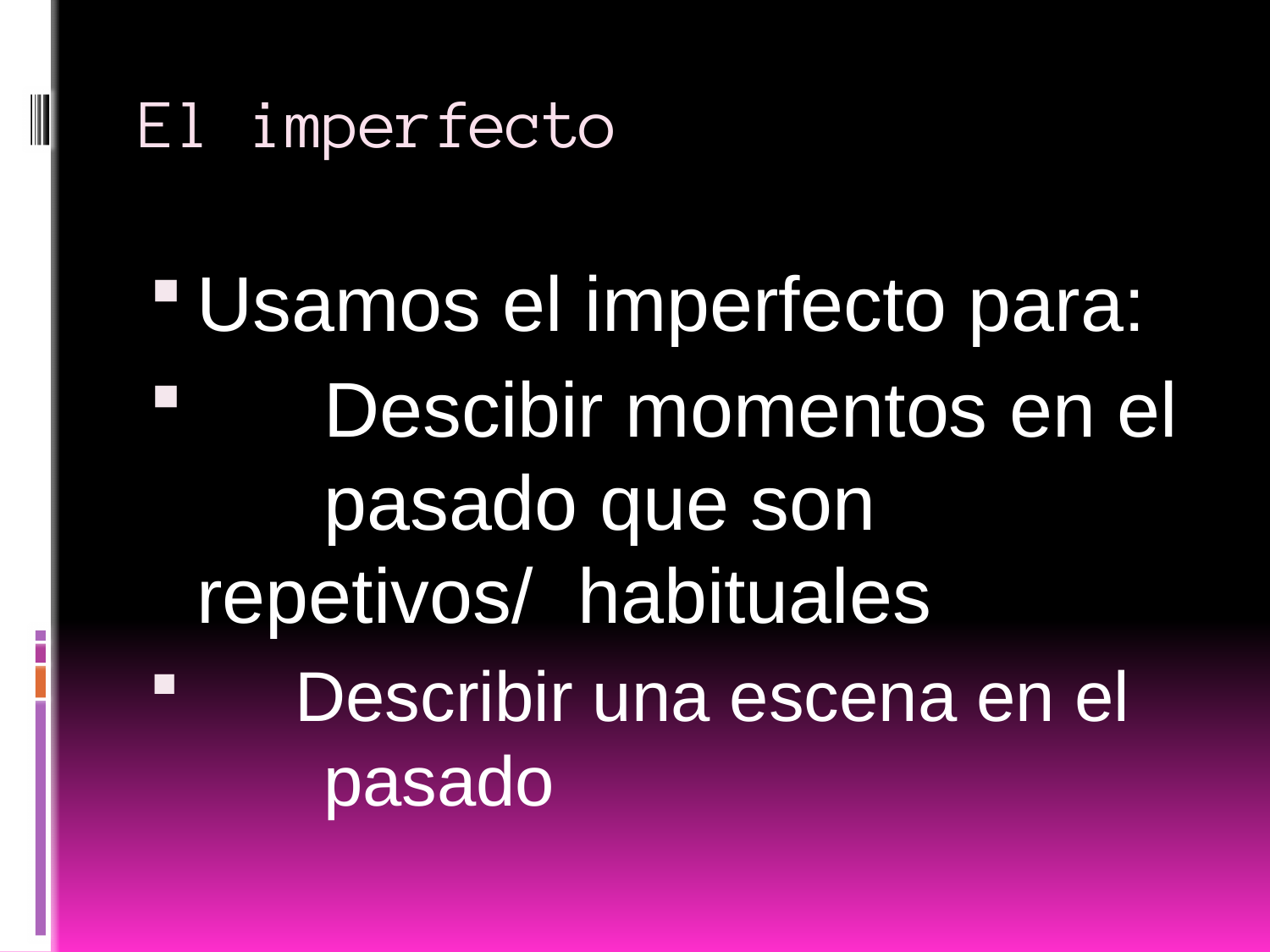

# El imperfecto
Usamos el imperfecto para:
 	Descibir momentos en el 	pasado que son repetivos/ 	habituales
     Describir una escena en el 	pasado

DESCRIBIR